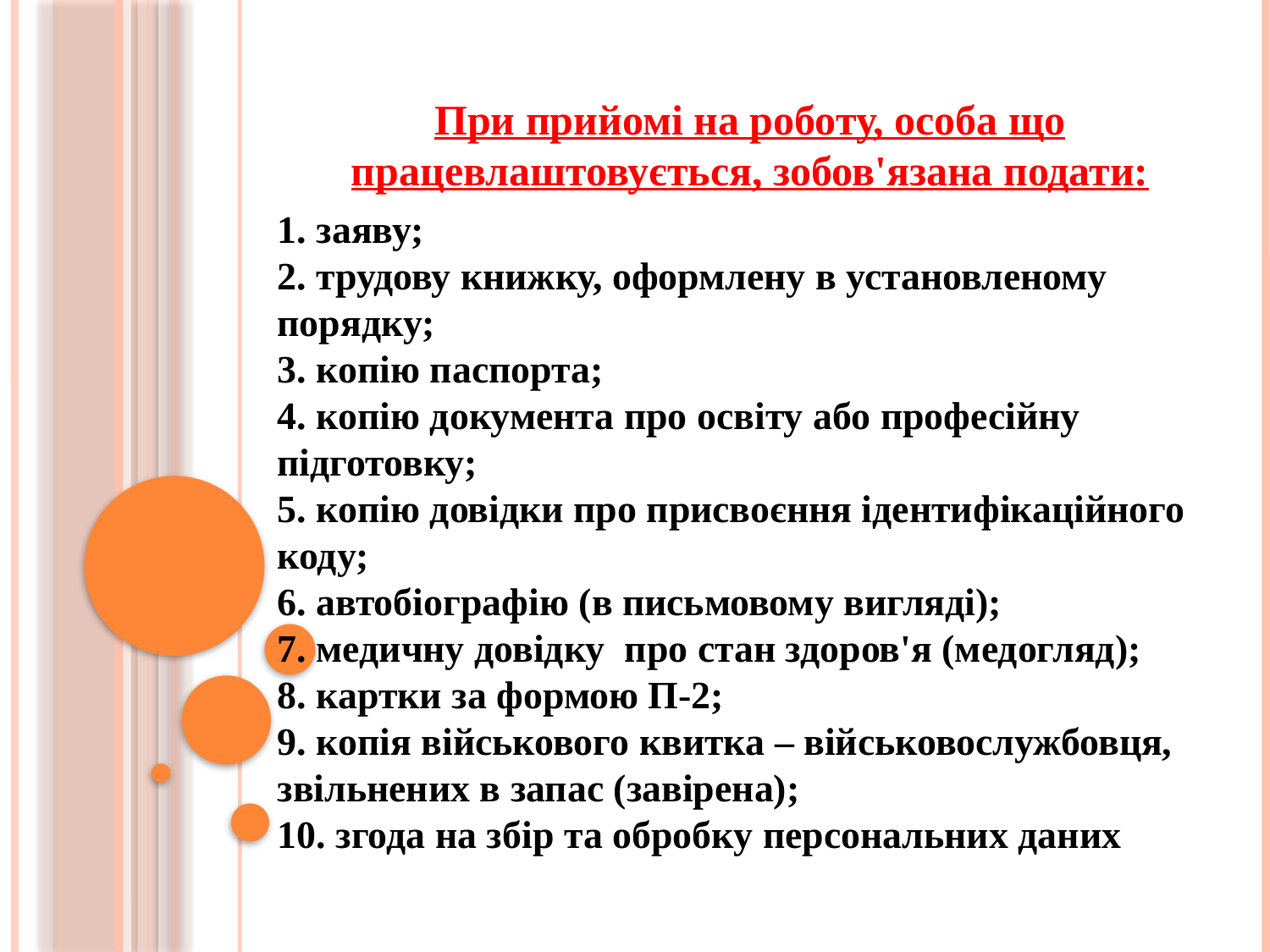

При прийомі на роботу, особа що працевлаштовується, зобов'язана подати:
1. заяву;
2. трудову книжку, оформлену в установленому порядку;
3. копію паспорта;
4. копію документа про освіту або професійну підготовку;
5. копію довідки про присвоєння ідентифікаційного коду;
6. автобіографію (в письмовому вигляді);
7. медичну довідку  про стан здоров'я (медогляд);
8. картки за формою П-2;
9. копія військового квитка – військовослужбовця,  звільнених в запас (завірена);
10. згода на збір та обробку персональних даних
#